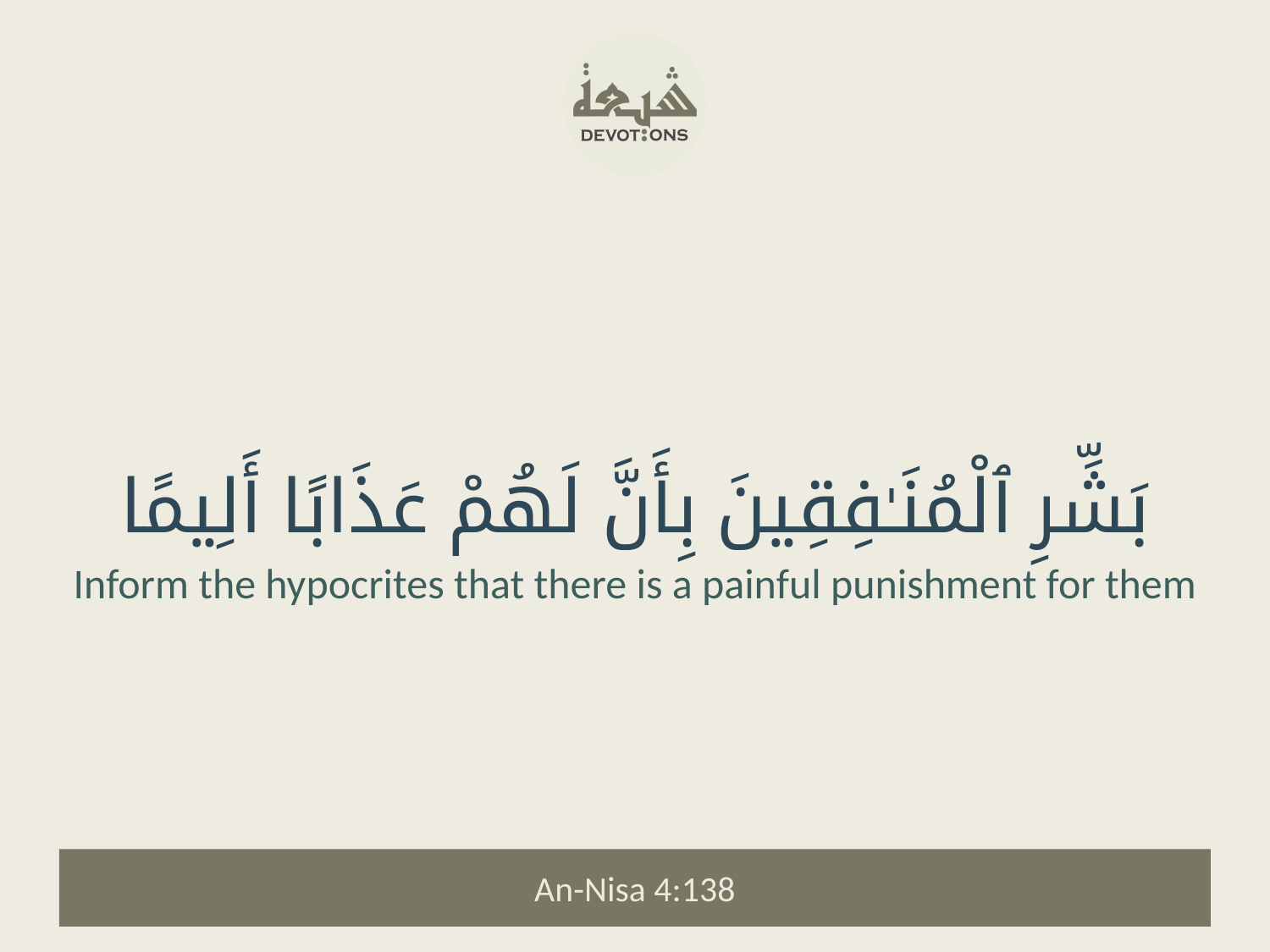

بَشِّرِ ٱلْمُنَـٰفِقِينَ بِأَنَّ لَهُمْ عَذَابًا أَلِيمًا
Inform the hypocrites that there is a painful punishment for them
An-Nisa 4:138